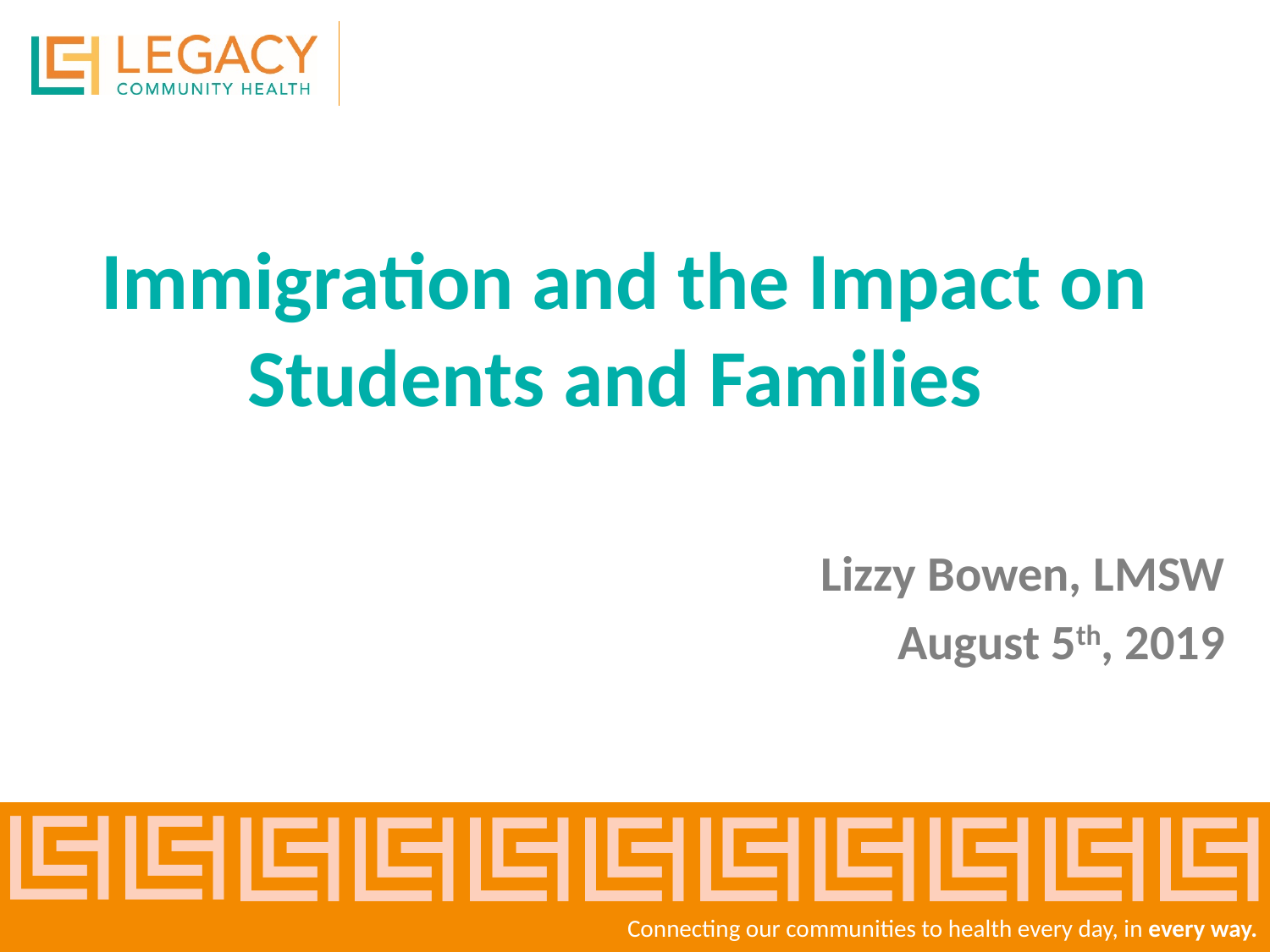

Immigration and the Impact on Students and Families

Lizzy Bowen, LMSW
August 5th, 2019